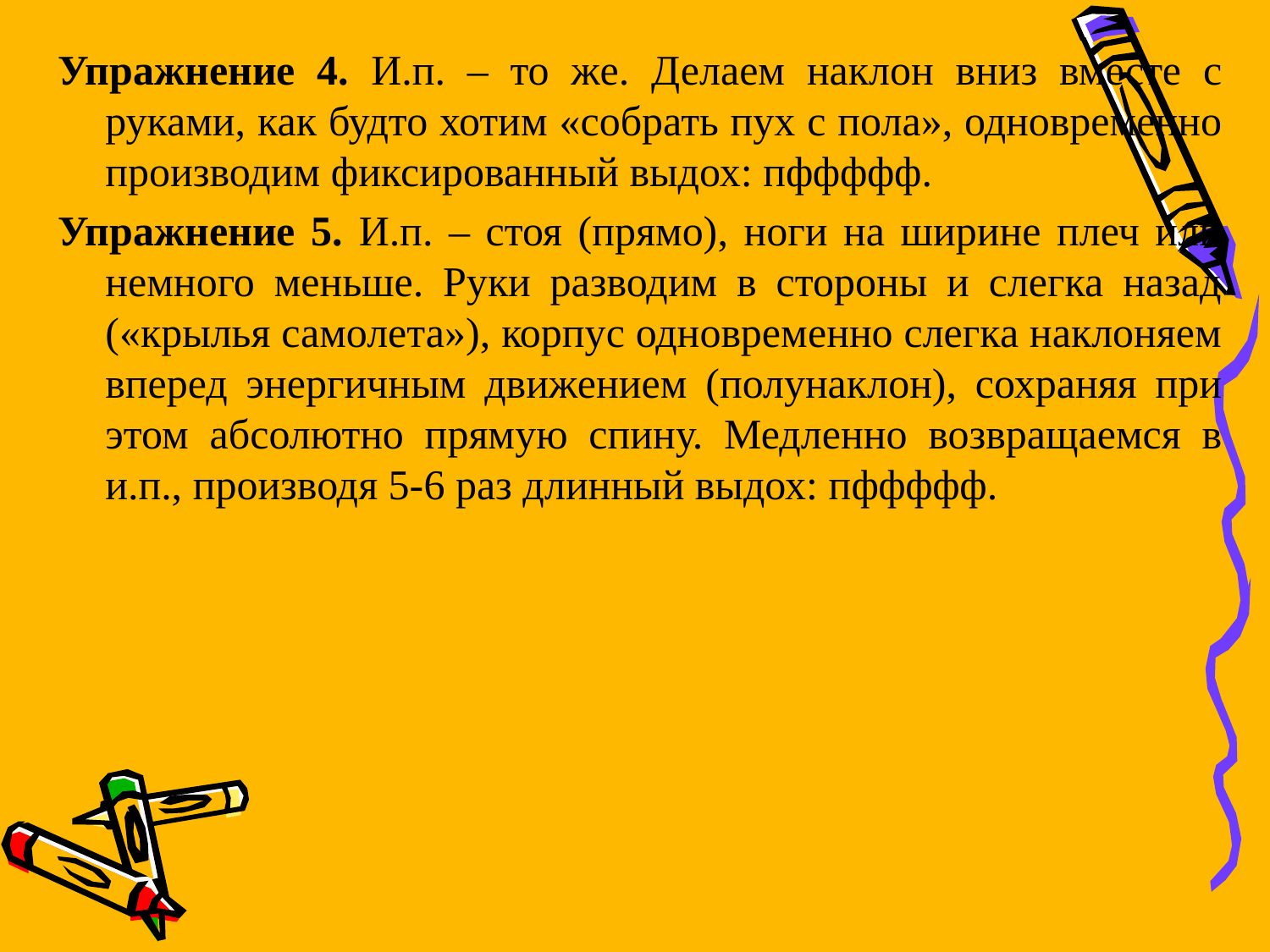

Упражнение 4. И.п. – то же. Делаем наклон вниз вместе с руками, как будто хотим «собрать пух с пола», одновременно производим фиксированный выдох: пффффф.
Упражнение 5. И.п. – стоя (прямо), ноги на ширине плеч или немного меньше. Руки разводим в стороны и слегка назад («крылья самолета»), корпус одновременно слегка наклоняем вперед энергичным движением (полунаклон), сохраняя при этом абсолютно прямую спину. Медленно возвращаемся в и.п., производя 5-6 раз длинный выдох: пффффф.